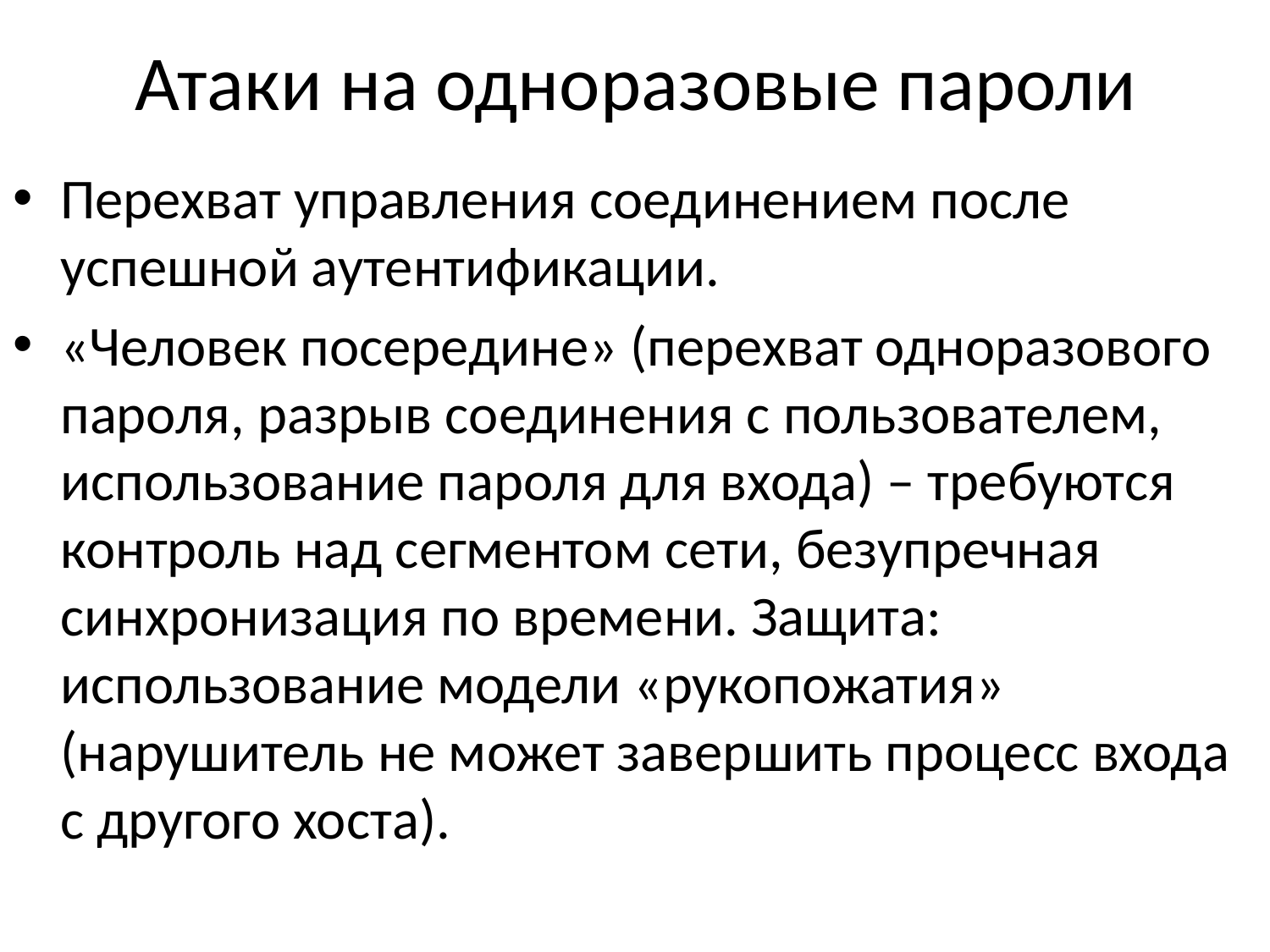

# Атаки на одноразовые пароли
Перехват управления соединением после успешной аутентификации.
«Человек посередине» (перехват одноразового пароля, разрыв соединения с пользователем, использование пароля для входа) – требуются контроль над сегментом сети, безупречная синхронизация по времени. Защита: использование модели «рукопожатия» (нарушитель не может завершить процесс входа с другого хоста).